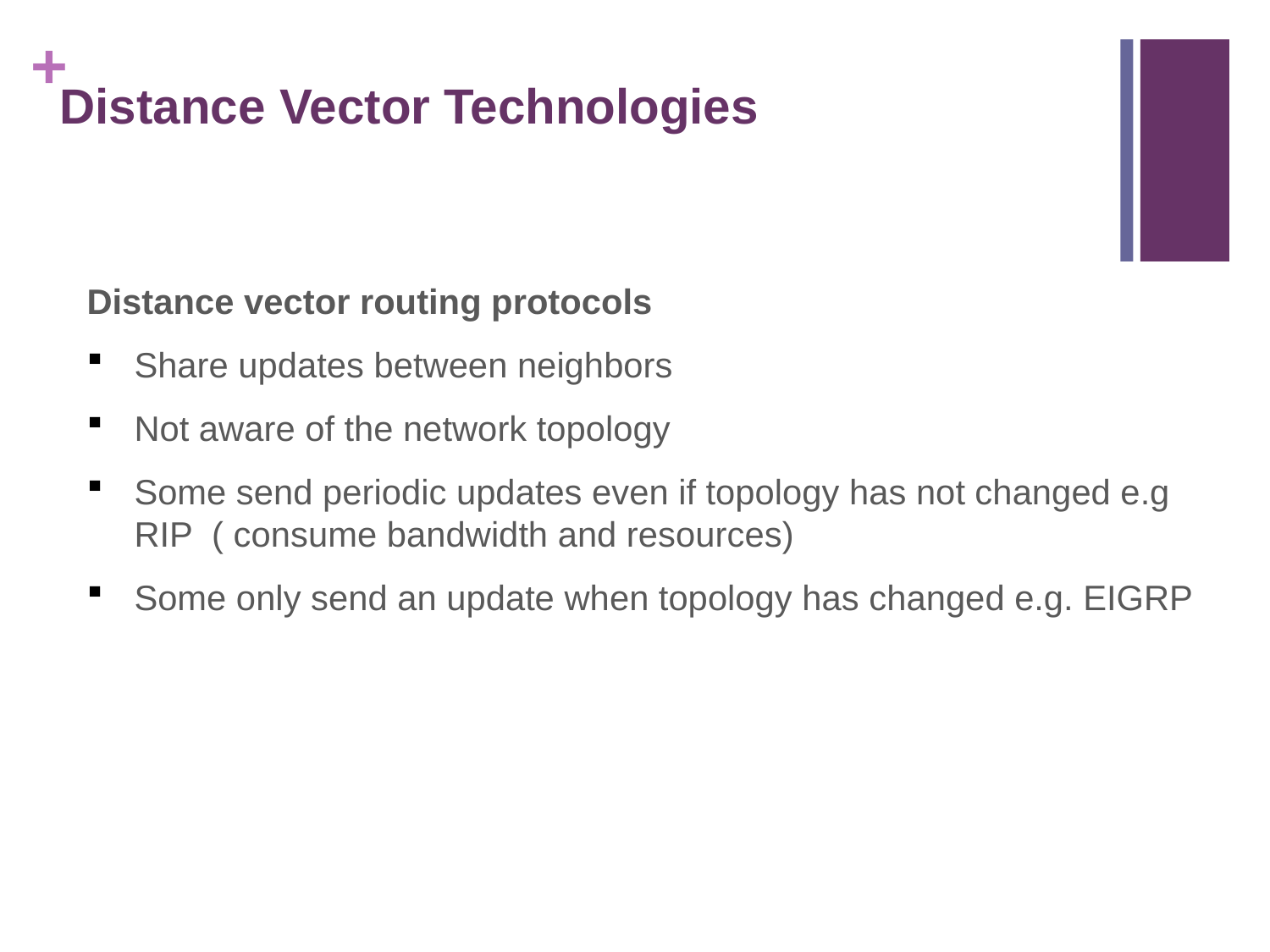

# Distance Vector Technologies
Distance vector routing protocols
Share updates between neighbors
Not aware of the network topology
Some send periodic updates even if topology has not changed e.g RIP  ( consume bandwidth and resources)
Some only send an update when topology has changed e.g. EIGRP